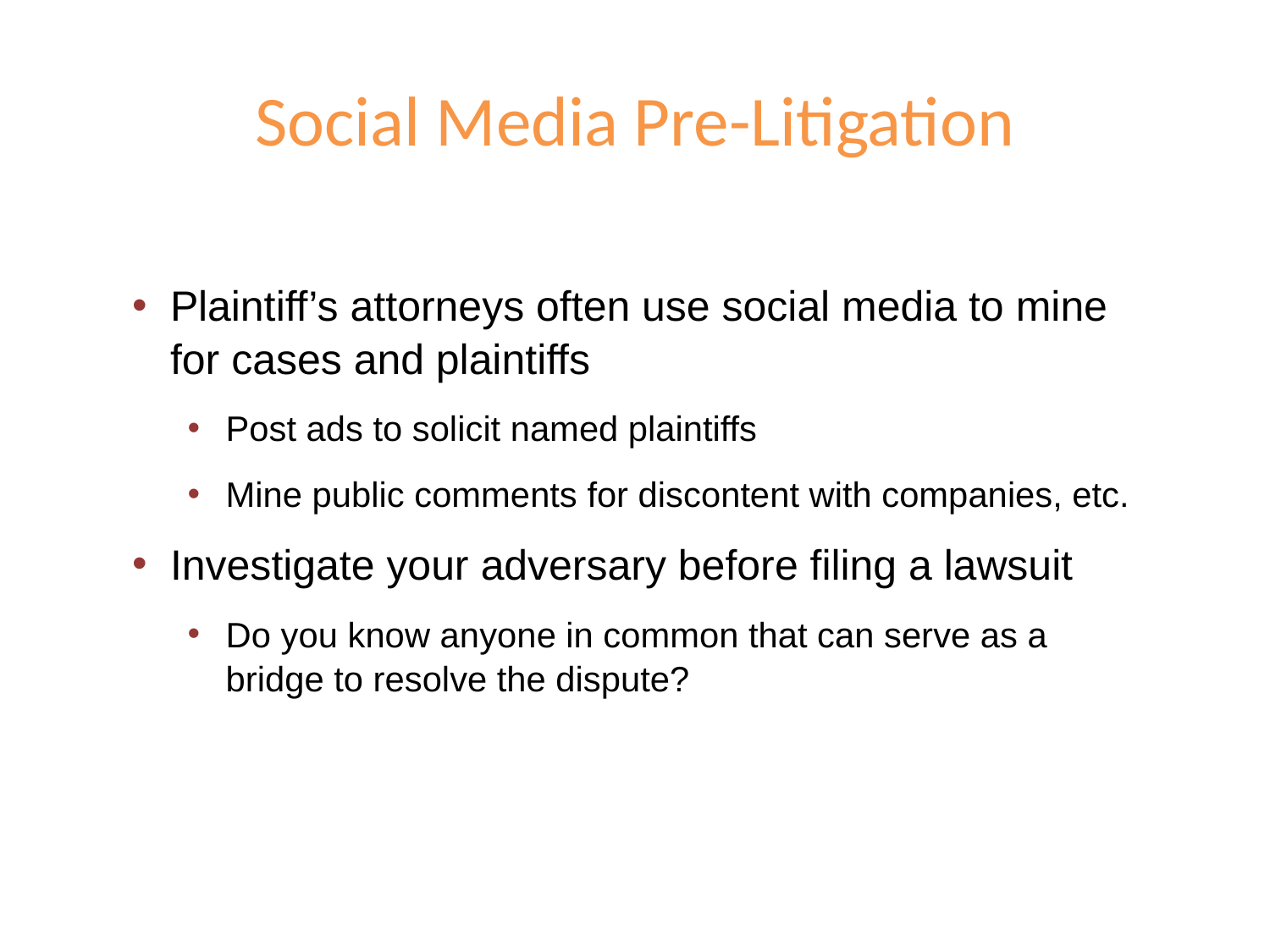

# Social Media Pre-Litigation
Plaintiff’s attorneys often use social media to mine for cases and plaintiffs
Post ads to solicit named plaintiffs
Mine public comments for discontent with companies, etc.
Investigate your adversary before filing a lawsuit
Do you know anyone in common that can serve as a bridge to resolve the dispute?